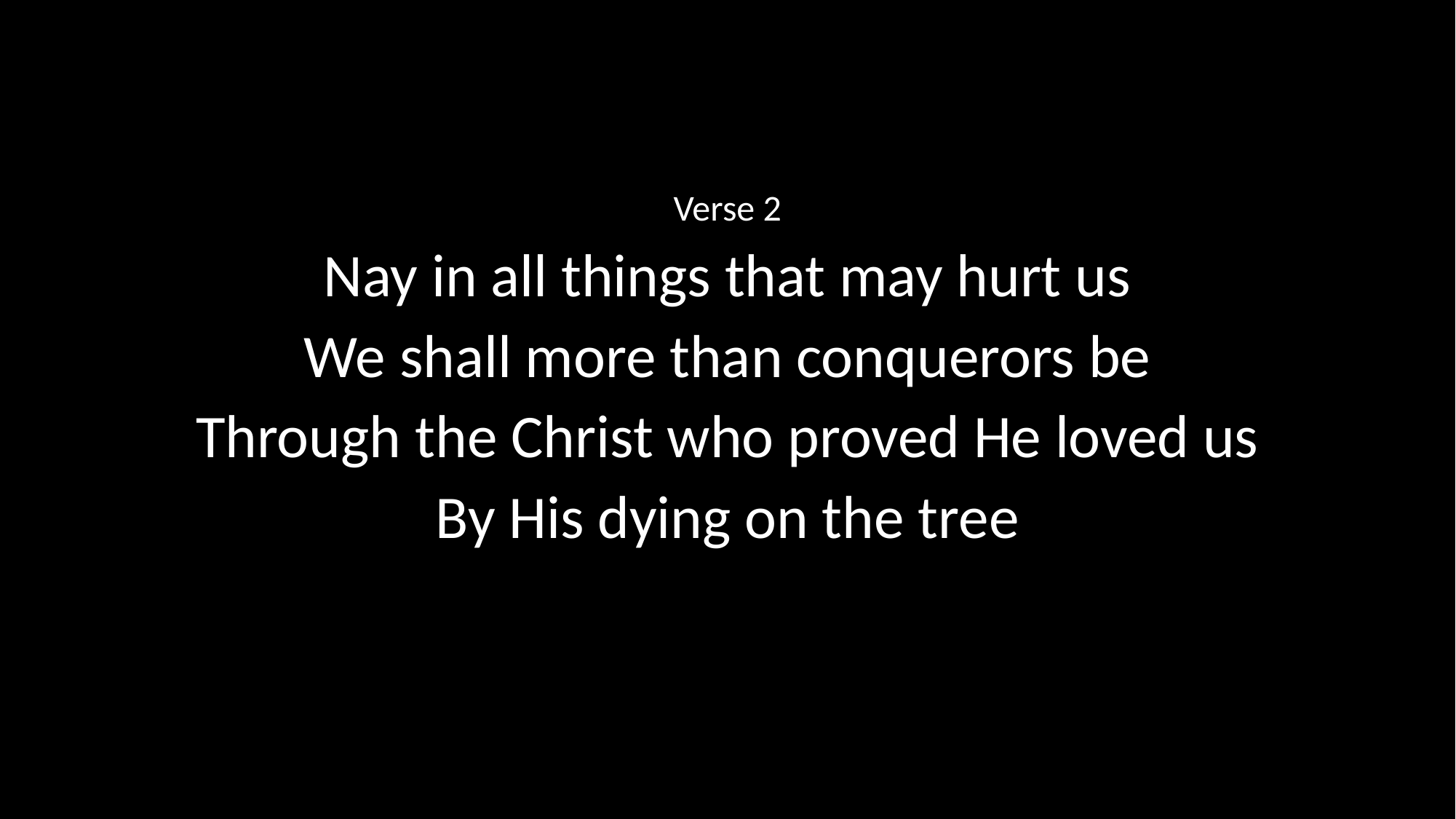

Verse 2
Nay in all things that may hurt us
We shall more than conquerors be
Through the Christ who proved He loved us
By His dying on the tree